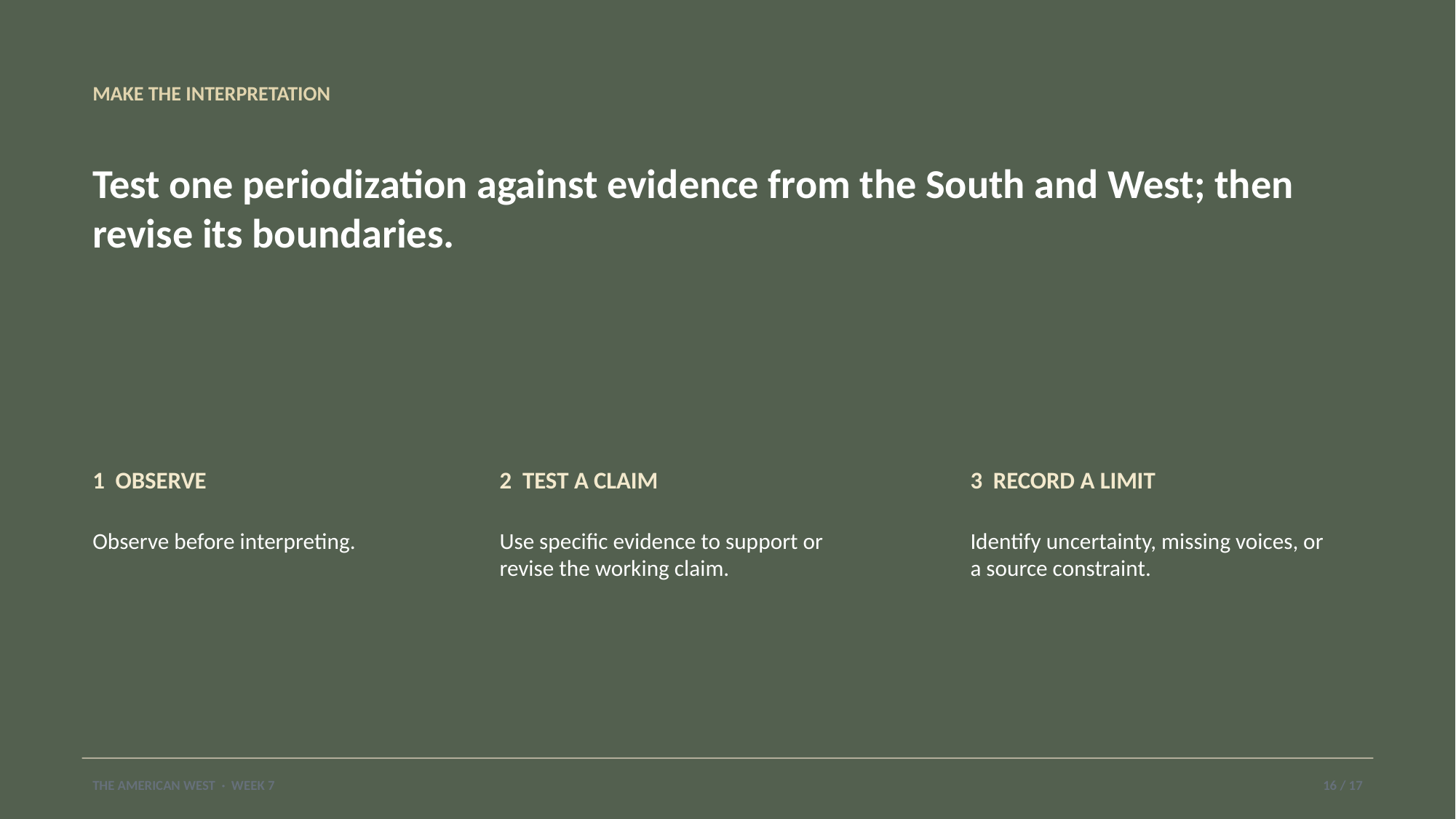

MAKE THE INTERPRETATION
Test one periodization against evidence from the South and West; then revise its boundaries.
1  OBSERVE
2  TEST A CLAIM
3  RECORD A LIMIT
Observe before interpreting.
Use specific evidence to support or revise the working claim.
Identify uncertainty, missing voices, or a source constraint.

THE AMERICAN WEST  ·  WEEK 7
16 / 17